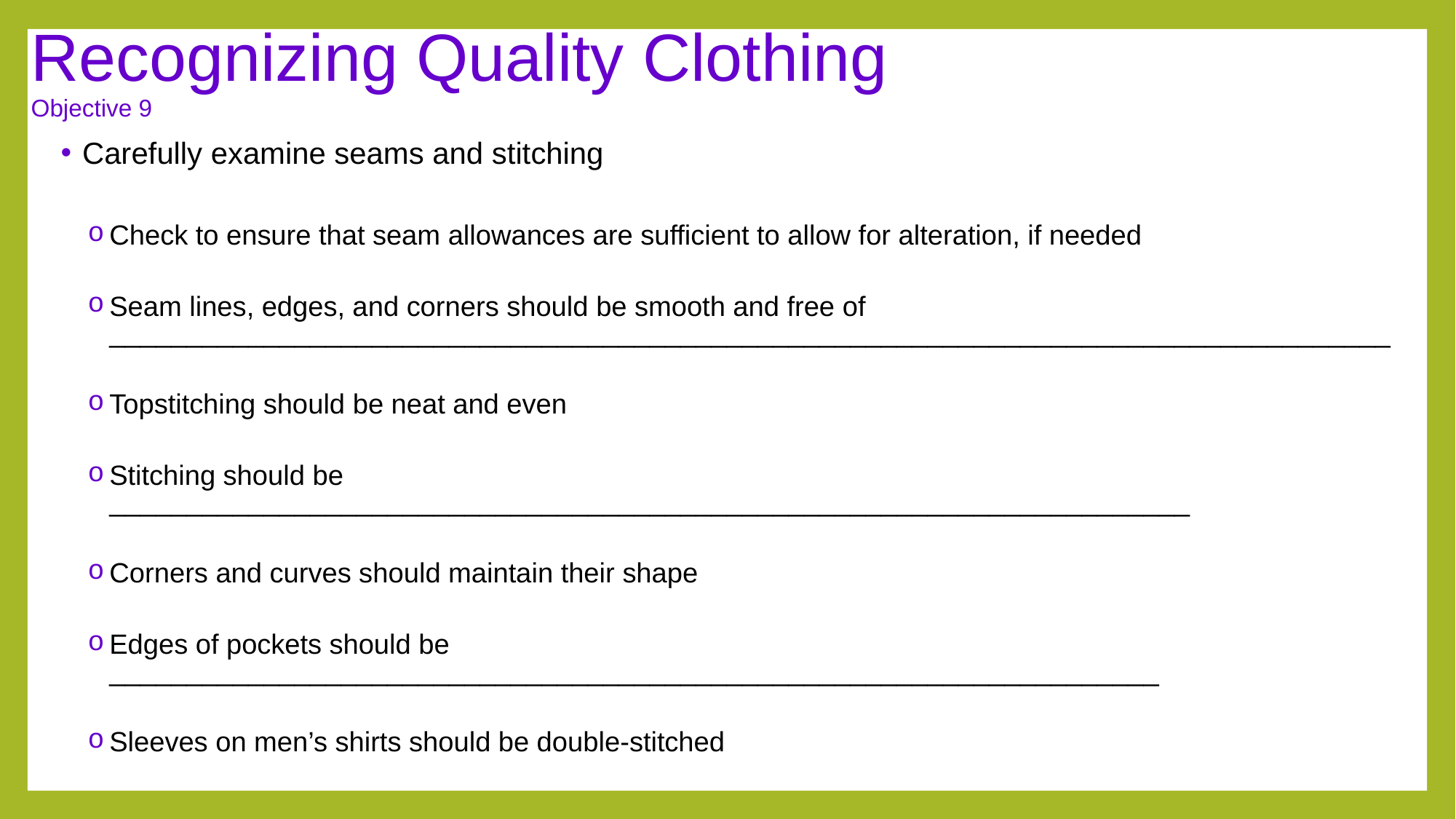

# Recognizing Quality Clothing Objective 9
Carefully examine seams and stitching

Check to ensure that seam allowances are sufficient to allow for alteration, if needed

Seam lines, edges, and corners should be smooth and free of ___________________________________________________________________________________

Topstitching should be neat and even

Stitching should be ______________________________________________________________________

Corners and curves should maintain their shape

Edges of pockets should be ____________________________________________________________________

Sleeves on men’s shirts should be double-stitched